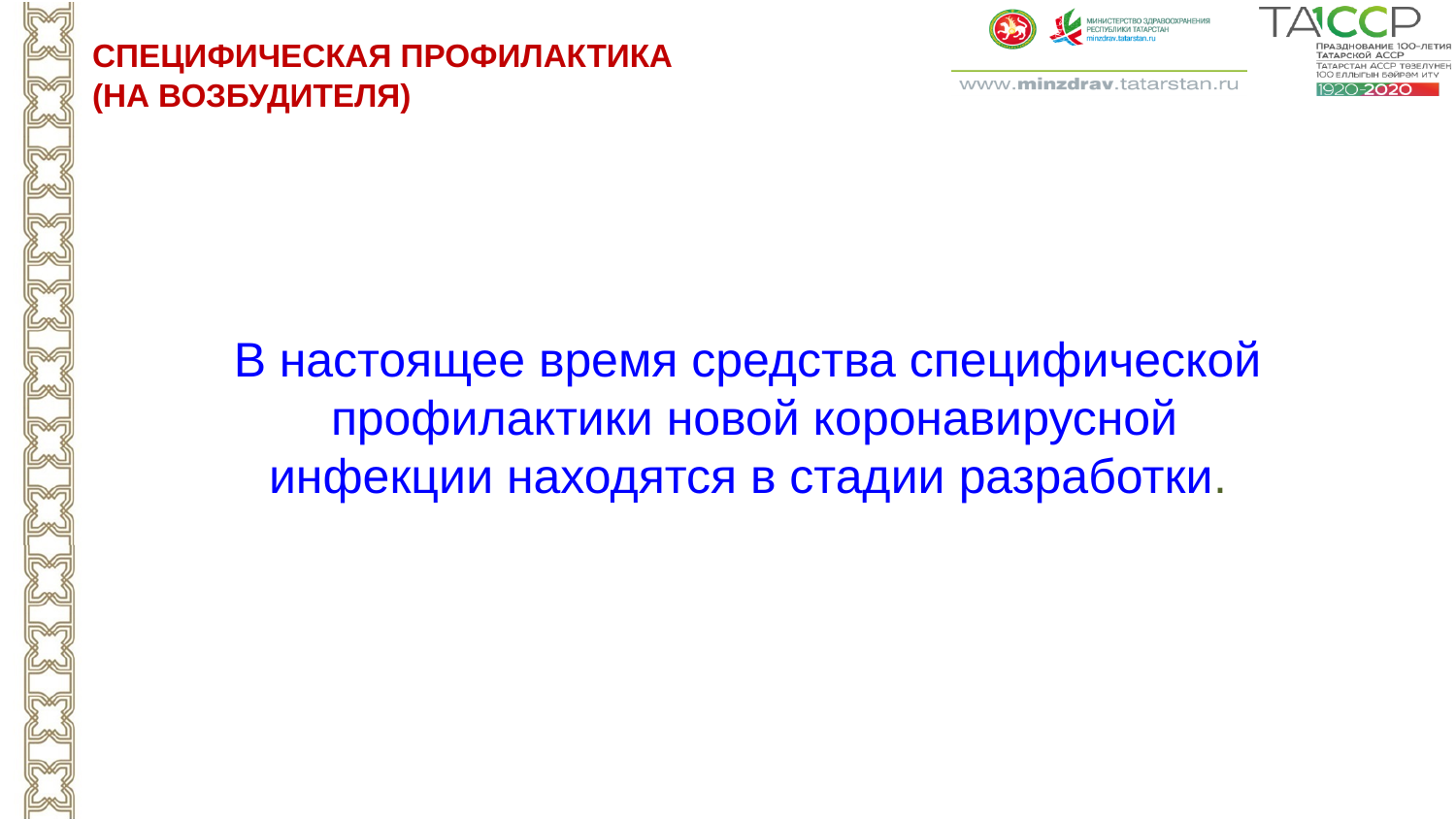

СПЕЦИФИЧЕСКАЯ ПРОФИЛАКТИКА
(НА ВОЗБУДИТЕЛЯ)
В настоящее время средства специфической
 профилактики новой коронавирусной
инфекции находятся в стадии разработки.